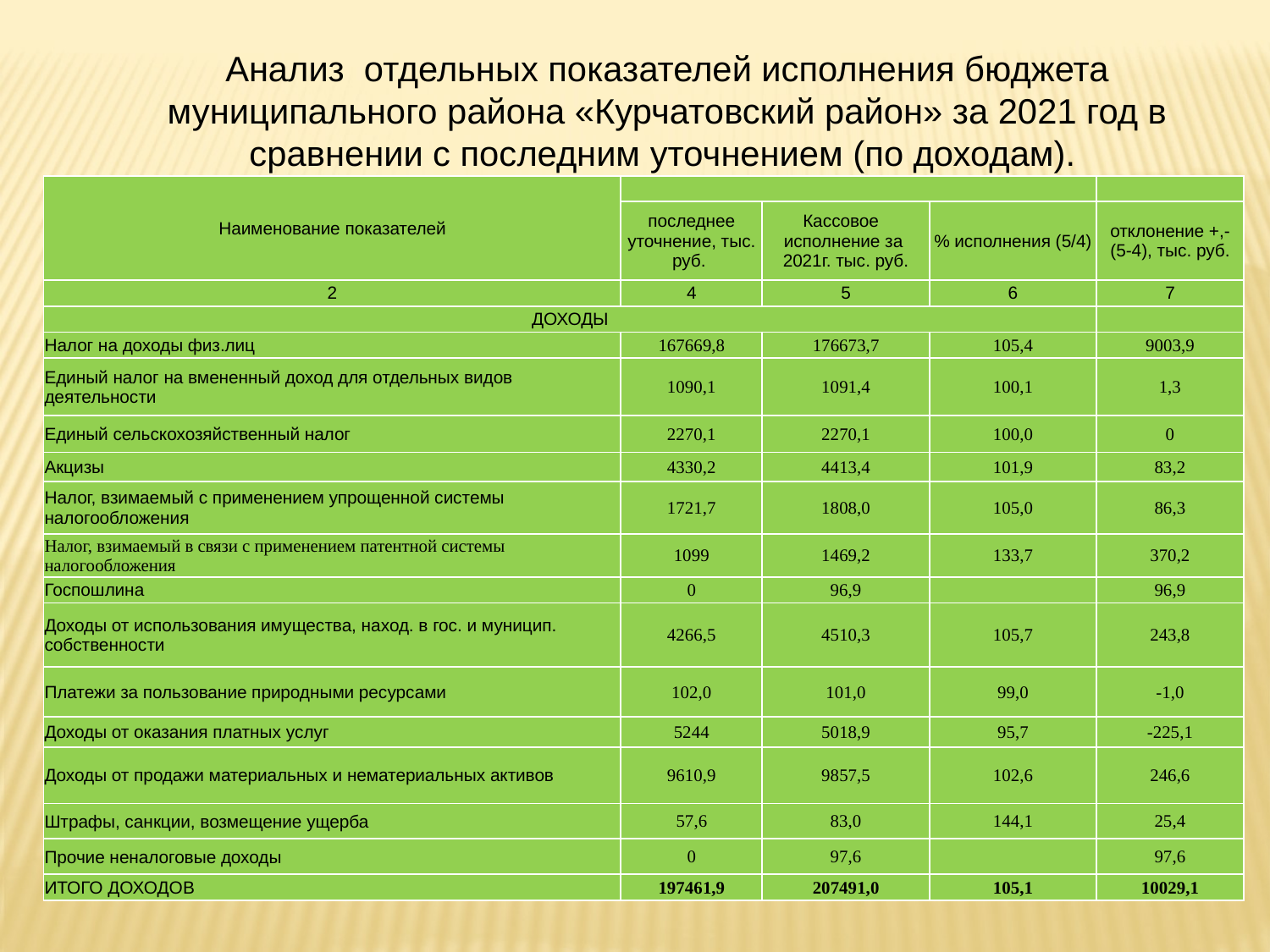

Анализ  отдельных показателей исполнения бюджета муниципального района «Курчатовский район» за 2021 год в сравнении с последним уточнением (по доходам).

| Наименование показателей |  |  |  |  |
| --- | --- | --- | --- | --- |
|  | последнее уточнение, тыс. руб. | Кассовое исполнение за 2021г. тыс. руб. | % исполнения (5/4) | отклонение +,- (5-4), тыс. руб. |
| 2 | 4 | 5 | 6 | 7 |
| ДОХОДЫ |  |  |  |  |
| Налог на доходы физ.лиц | 167669,8 | 176673,7 | 105,4 | 9003,9 |
| Единый налог на вмененный доход для отдельных видов деятельности | 1090,1 | 1091,4 | 100,1 | 1,3 |
| Единый сельскохозяйственный налог | 2270,1 | 2270,1 | 100,0 | 0 |
| Акцизы | 4330,2 | 4413,4 | 101,9 | 83,2 |
| Налог, взимаемый с применением упрощенной системы налогообложения | 1721,7 | 1808,0 | 105,0 | 86,3 |
| Налог, взимаемый в связи с применением патентной системы налогообложения | 1099 | 1469,2 | 133,7 | 370,2 |
| Госпошлина | 0 | 96,9 |  | 96,9 |
| Доходы от использования имущества, наход. в гос. и муницип. собственности | 4266,5 | 4510,3 | 105,7 | 243,8 |
| Платежи за пользование природными ресурсами | 102,0 | 101,0 | 99,0 | -1,0 |
| Доходы от оказания платных услуг | 5244 | 5018,9 | 95,7 | -225,1 |
| Доходы от продажи материальных и нематериальных активов | 9610,9 | 9857,5 | 102,6 | 246,6 |
| Штрафы, санкции, возмещение ущерба | 57,6 | 83,0 | 144,1 | 25,4 |
| Прочие неналоговые доходы | 0 | 97,6 |  | 97,6 |
| ИТОГО ДОХОДОВ | 197461,9 | 207491,0 | 105,1 | 10029,1 |